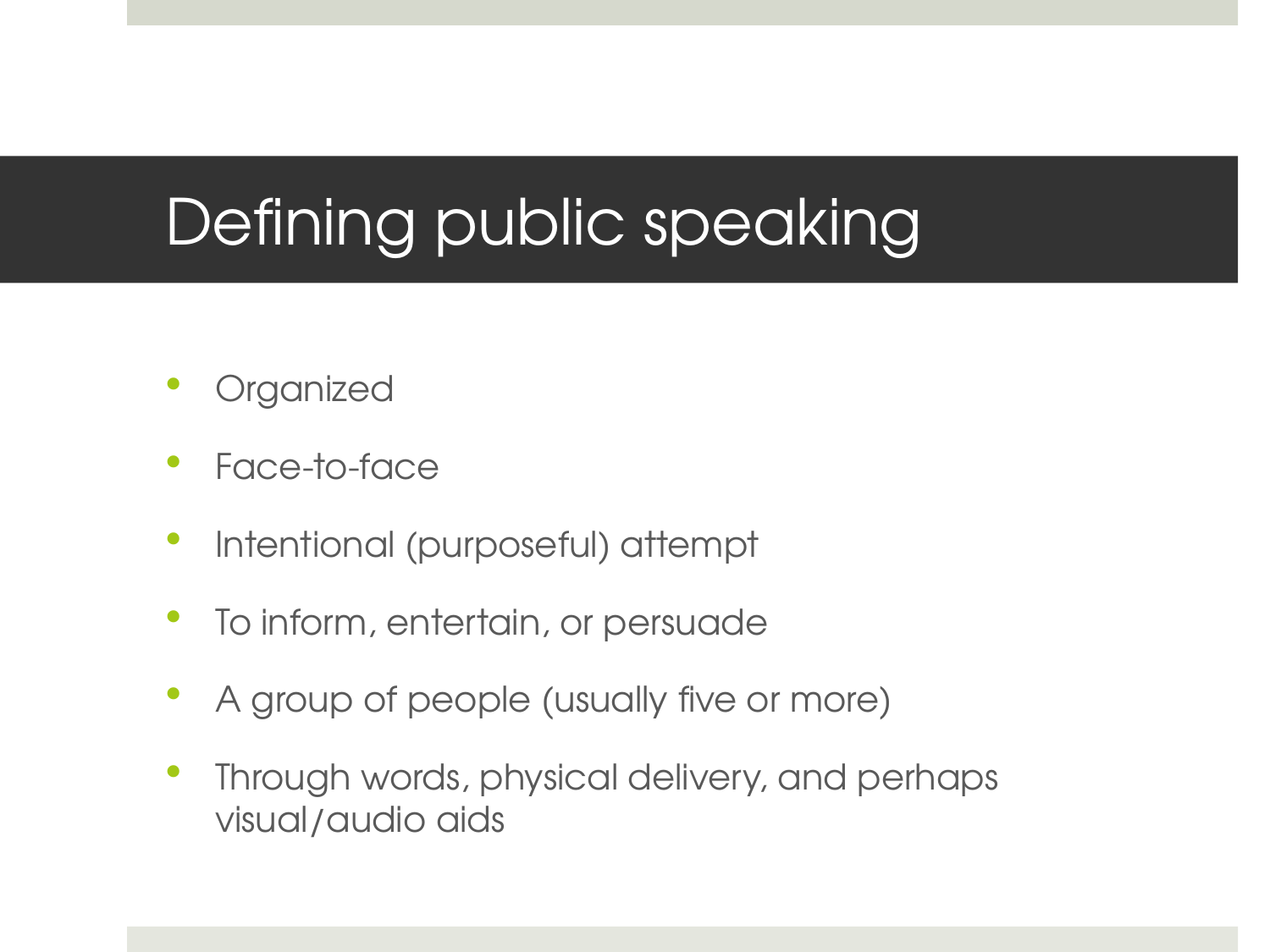

# Defining public speaking
Organized
Face-to-face
Intentional (purposeful) attempt
To inform, entertain, or persuade
A group of people (usually five or more)
Through words, physical delivery, and perhaps visual/audio aids